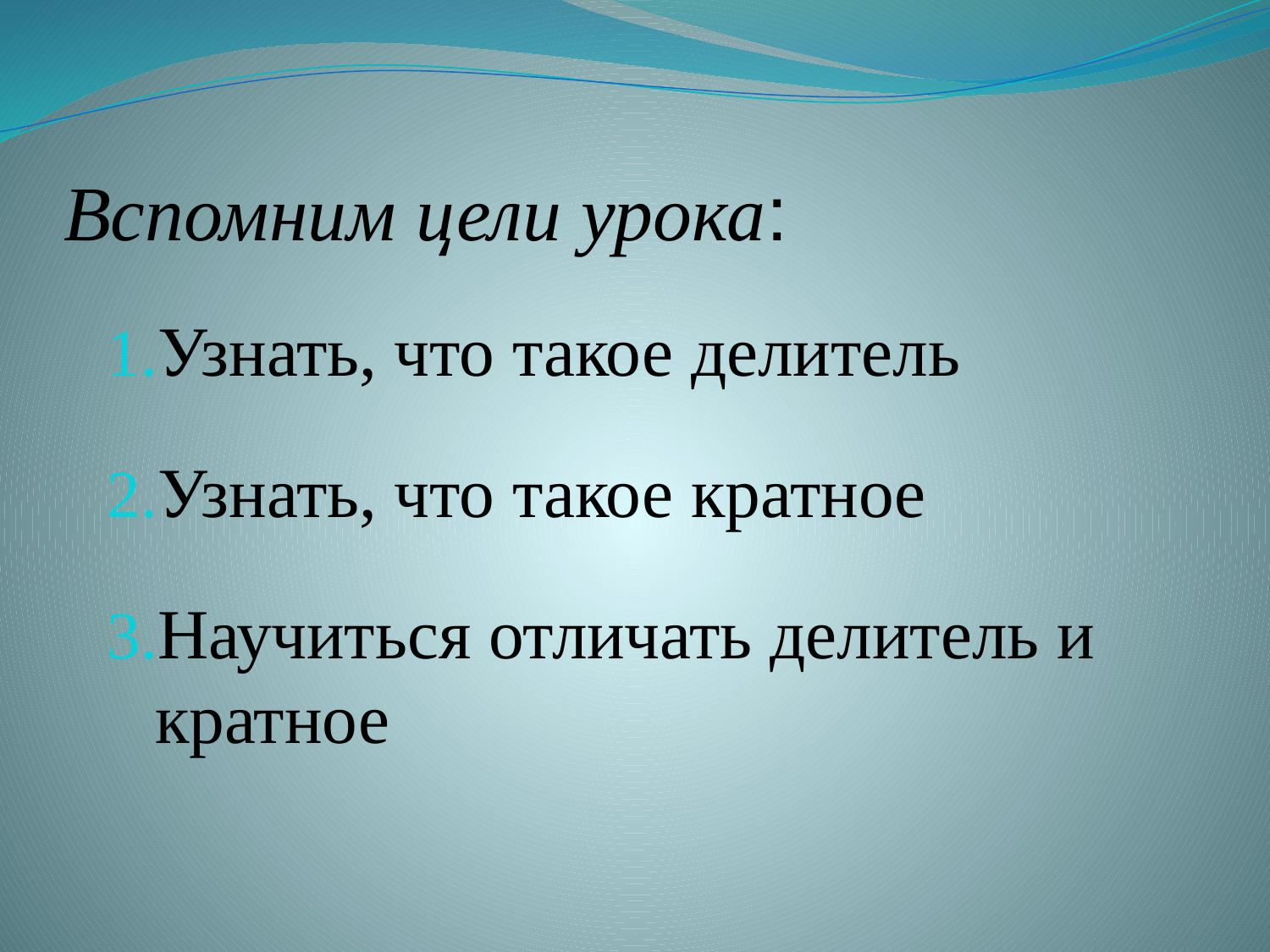

# Вспомним цели урока:
Узнать, что такое делитель
Узнать, что такое кратное
Научиться отличать делитель и кратное